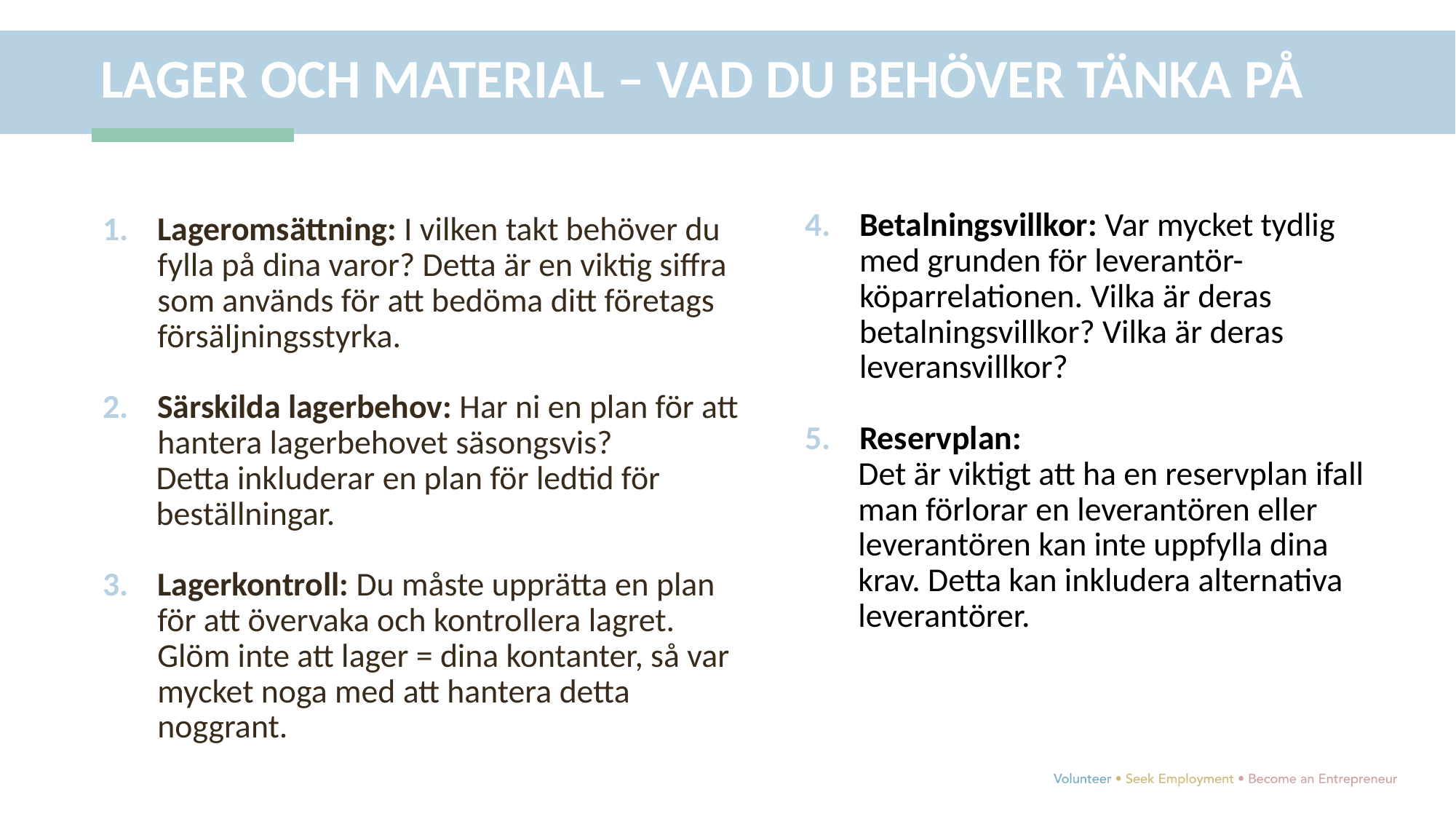

LAGER OCH MATERIAL – VAD DU BEHÖVER TÄNKA PÅ
Betalningsvillkor: Var mycket tydlig med grunden för leverantör-köparrelationen. Vilka är deras betalningsvillkor? Vilka är deras leveransvillkor?

Reservplan:
Det är viktigt att ha en reservplan ifall man förlorar en leverantören eller leverantören kan inte uppfylla dina krav. Detta kan inkludera alternativa leverantörer.

Lageromsättning: I vilken takt behöver du fylla på dina varor? Detta är en viktig siffra som används för att bedöma ditt företags försäljningsstyrka.

Särskilda lagerbehov: Har ni en plan för att hantera lagerbehovet säsongsvis?
Detta inkluderar en plan för ledtid för beställningar.

Lagerkontroll: Du måste upprätta en plan för att övervaka och kontrollera lagret. Glöm inte att lager = dina kontanter, så var mycket noga med att hantera detta noggrant.